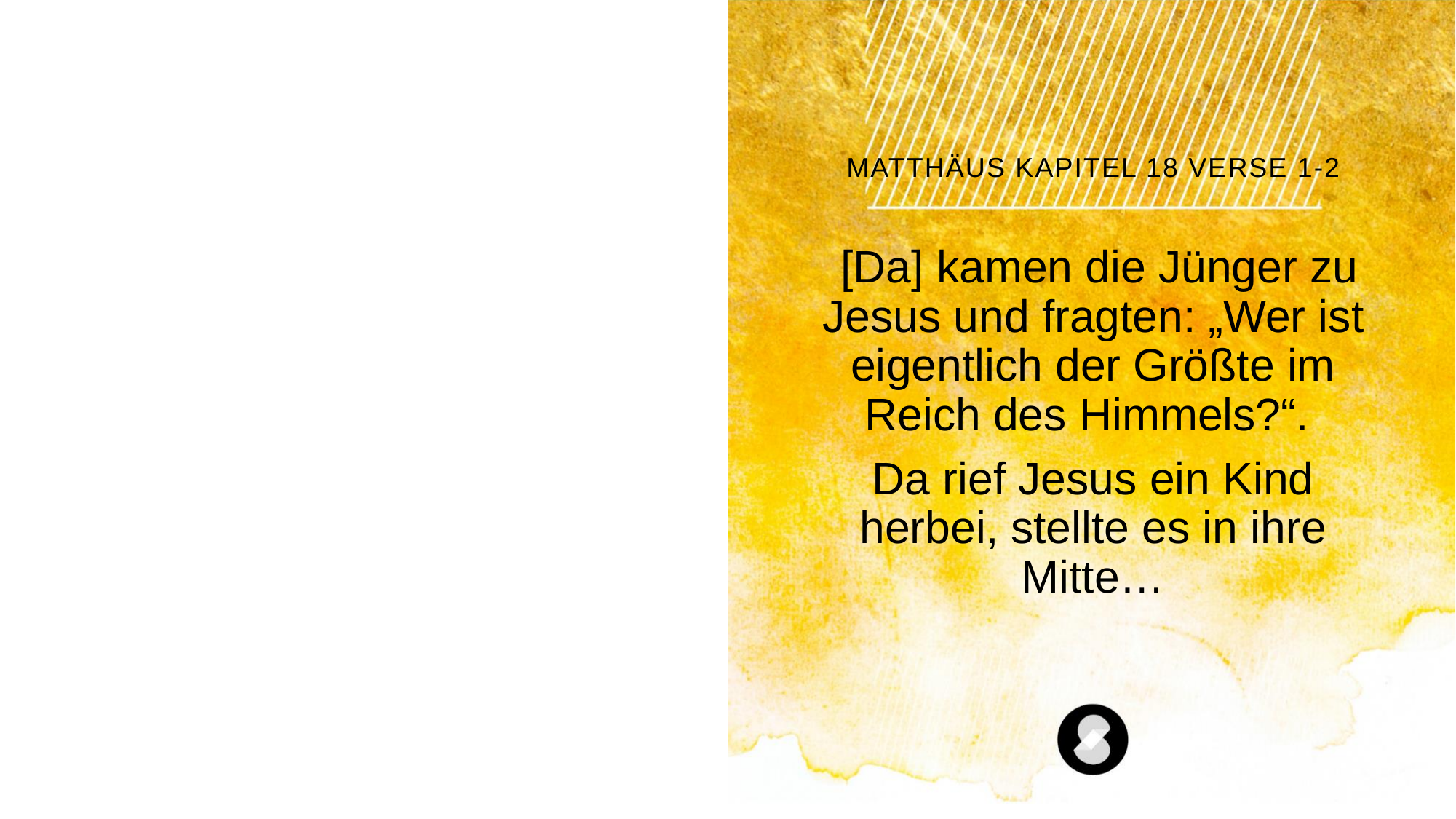

Matthäus Kapitel 18 VersE 1-2
 [Da] kamen die Jünger zu Jesus und fragten: „Wer ist eigentlich der Größte im Reich des Himmels?“.
Da rief Jesus ein Kind herbei, stellte es in ihre Mitte…